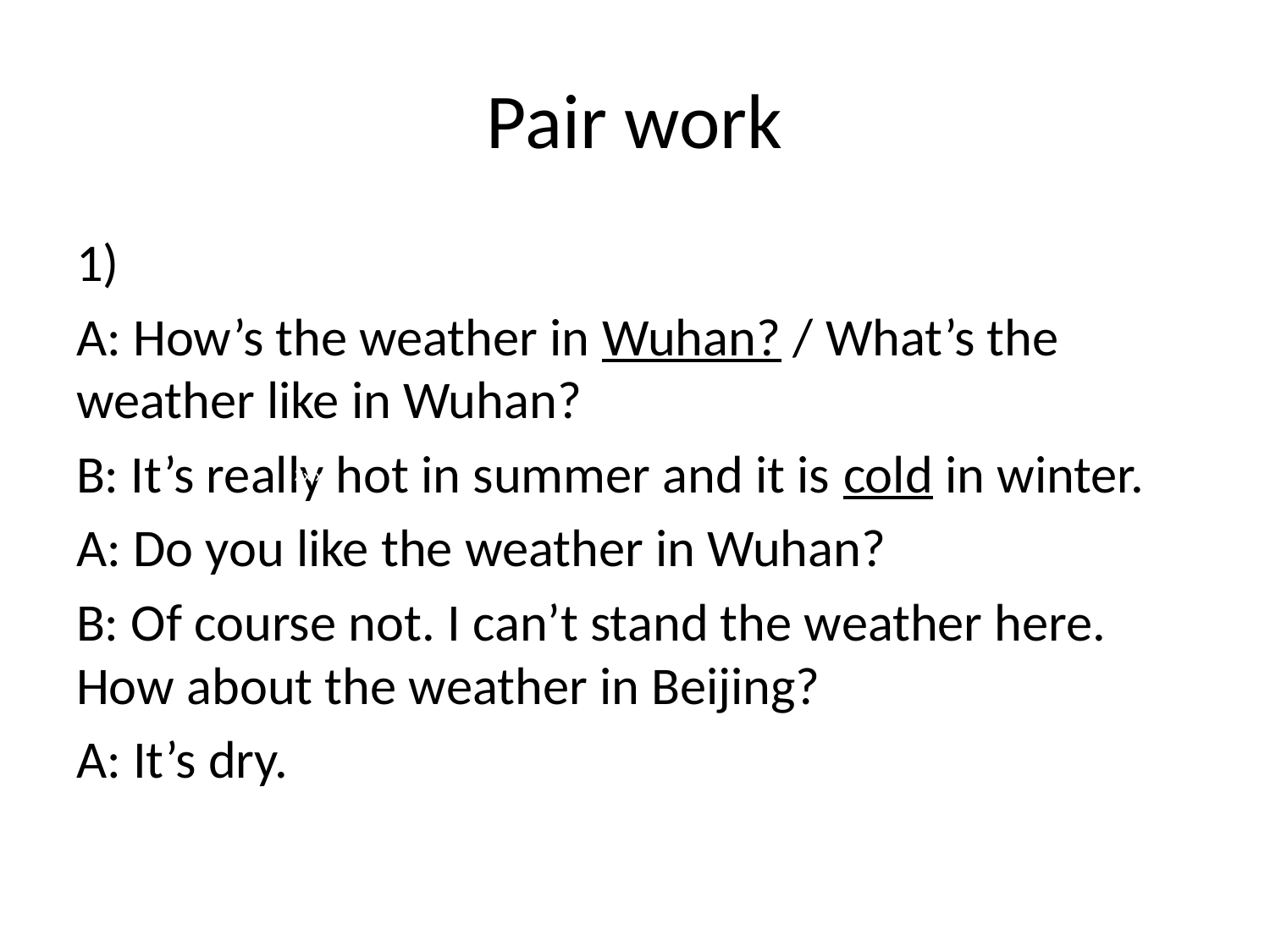

Pair work
1)
A: How’s the weather in Wuhan? / What’s the weather like in Wuhan?
B: It’s really hot in summer and it is cold in winter.
A: Do you like the weather in Wuhan?
B: Of course not. I can’t stand the weather here. How about the weather in Beijing?
A: It’s dry.

Zx.xk